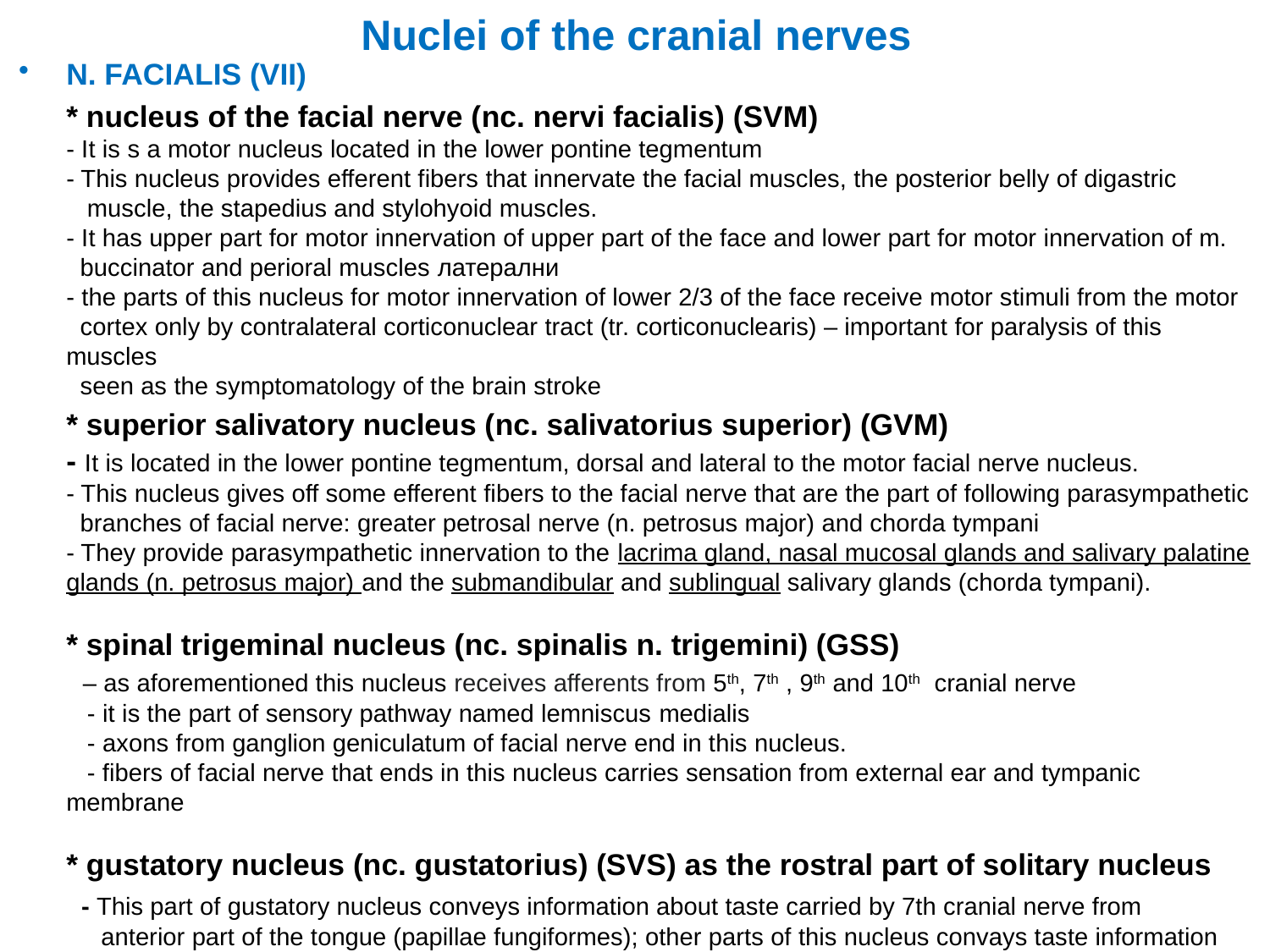

Nuclei of the cranial nerves

N. FACIALIS (VII)
	* nucleus of the facial nerve (nc. nervi facialis) (SVM)
- It is s a motor nucleus located in the lower pontine tegmentum
- This nucleus provides efferent fibers that innervate the facial muscles, the posterior belly of digastric
   muscle, the stapedius and stylohyoid muscles.
- It has upper part for motor innervation of upper part of the face and lower part for motor innervation of m.
  buccinator and perioral muscles латерални
- the parts of this nucleus for motor innervation of lower 2/3 of the face receive motor stimuli from the motor
  cortex only by contralateral corticonuclear tract (tr. corticonuclearis) – important for paralysis of this muscles
  seen as the symptomatology of the brain stroke
	* superior salivatory nucleus (nc. salivatorius superior) (GVM)
- It is located in the lower pontine tegmentum, dorsal and lateral to the motor facial nerve nucleus.
- This nucleus gives off some efferent fibers to the facial nerve that are the part of following parasympathetic
  branches of facial nerve: greater petrosal nerve (n. petrosus major) and chorda tympani
- They provide parasympathetic innervation to the lacrima gland, nasal mucosal glands and salivary palatine glands (n. petrosus major) and the submandibular and sublingual salivary glands (chorda tympani).
	* spinal trigeminal nucleus (nc. spinalis n. trigemini) (GSS)
 	  – as aforementioned this nucleus receives afferents from 5th, 7th , 9th and 10th  cranial nerve
   - it is the part of sensory pathway named lemniscus medialis
   - axons from ganglion geniculatum of facial nerve end in this nucleus.
   - fibers of facial nerve that ends in this nucleus carries sensation from external ear and tympanic membrane
	* gustatory nucleus (nc. gustatorius) (SVS) as the rostral part of solitary nucleus
        - This part of gustatory nucleus conveys information about taste carried by 7th cranial nerve from
     anterior part of the tongue (papillae fungiformes); other parts of this nucleus convays taste information
     carried by 9th and 10th cranial nerve